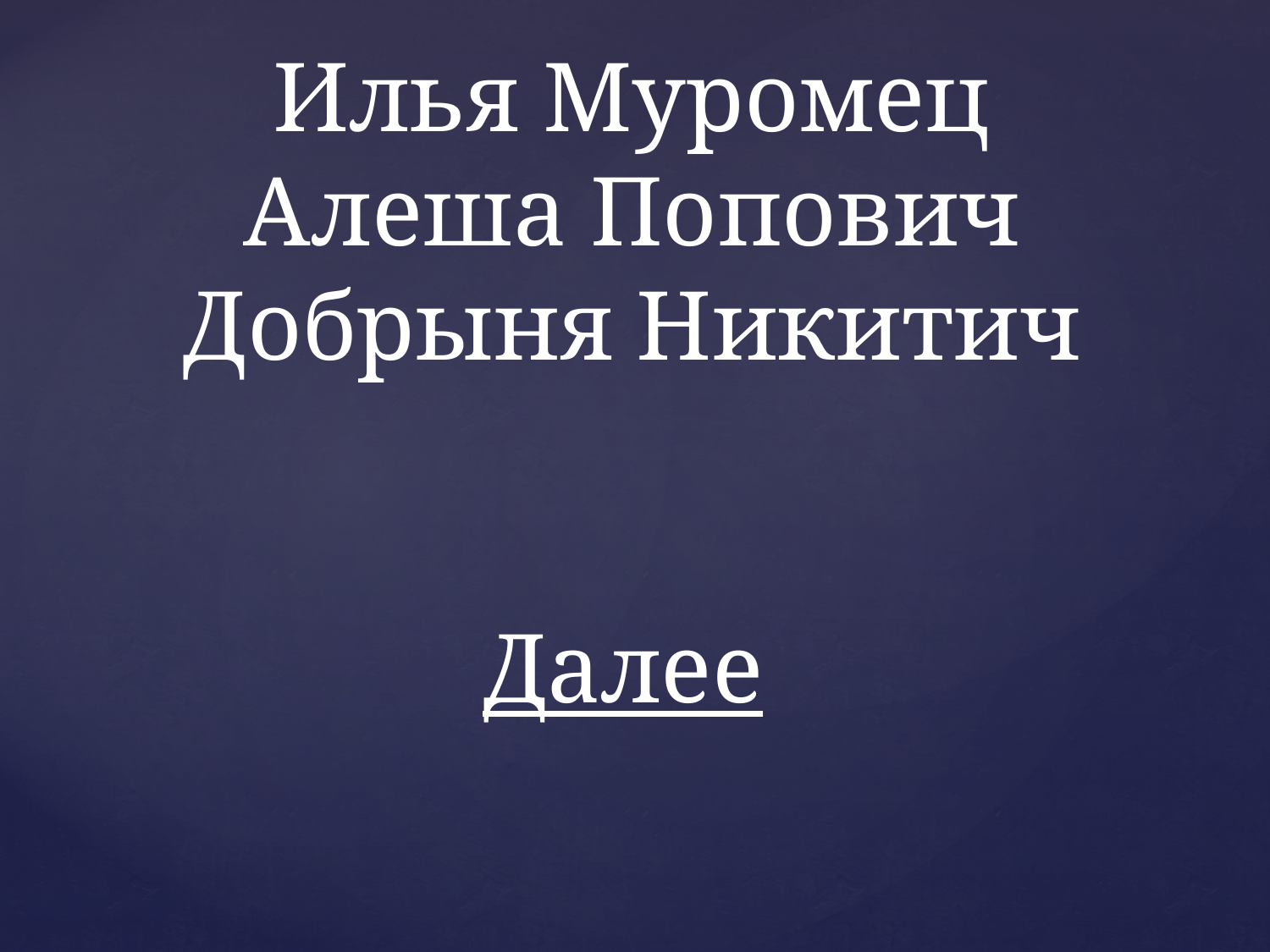

# Илья Муромец Алеша Попович Добрыня Никитич Далее